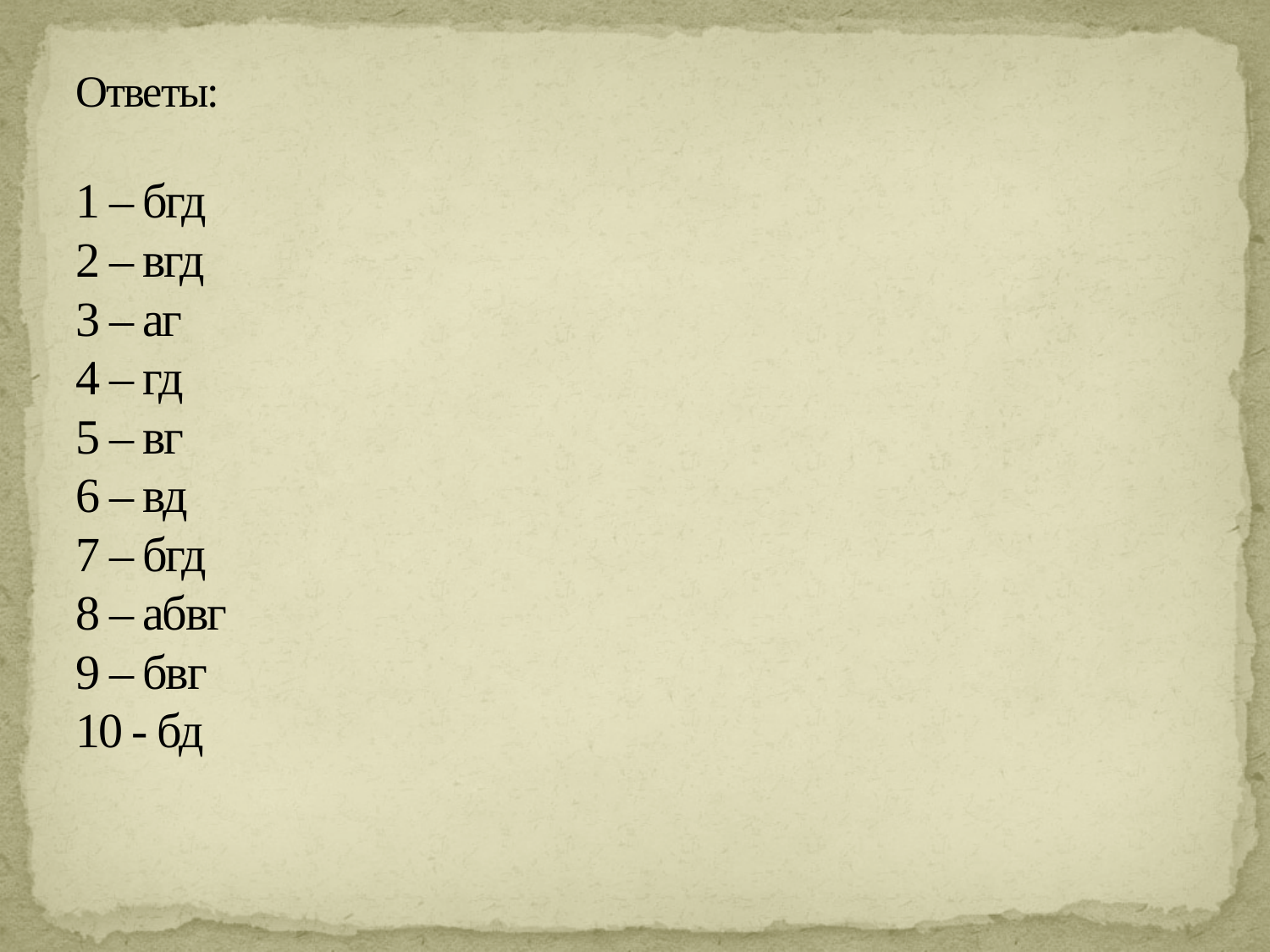

# Ответы:   1 – бгд 2 – вгд 3 – аг 4 – гд 5 – вг 6 – вд 7 – бгд 8 – абвг 9 – бвг 10 - бд